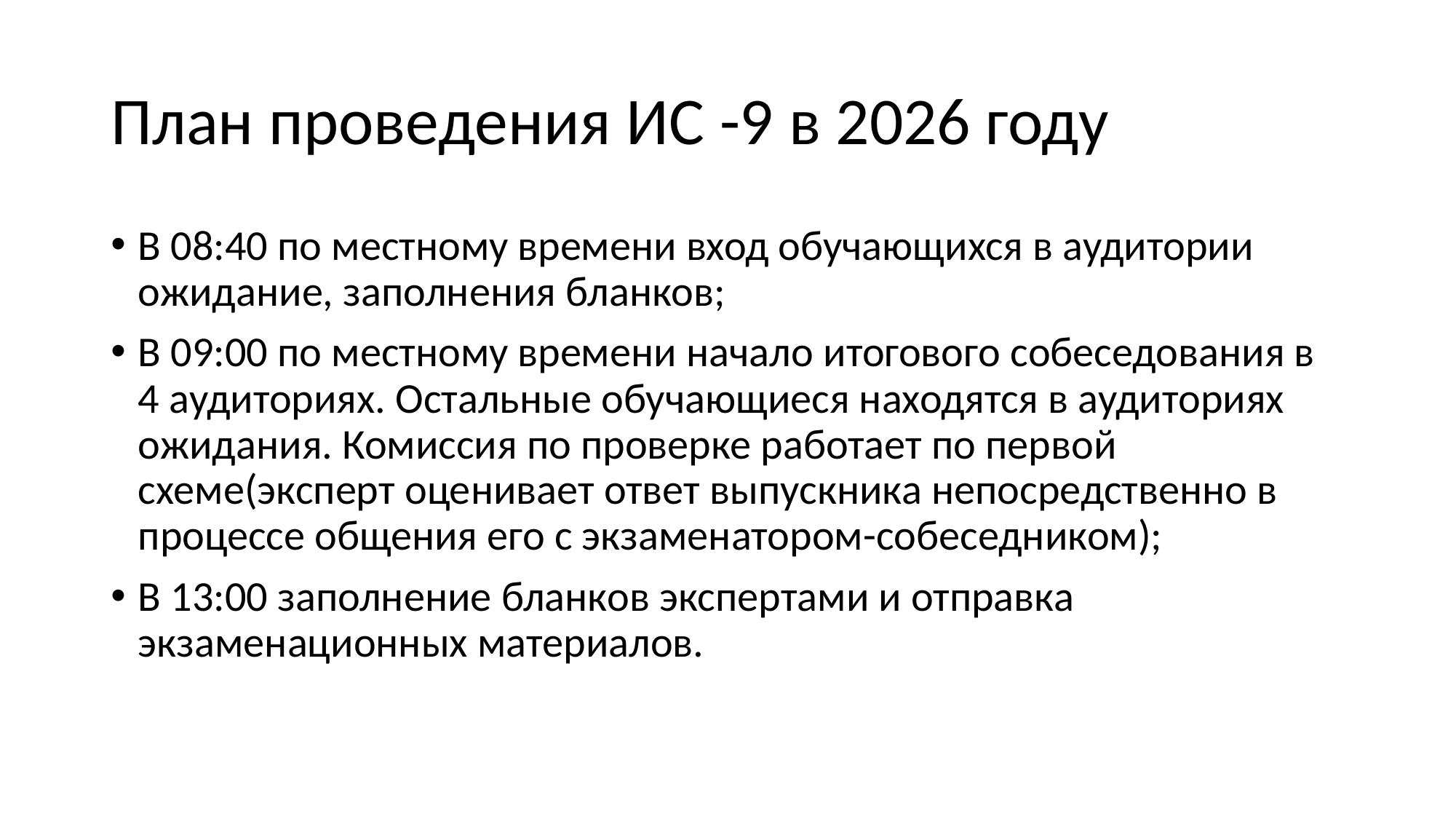

# План проведения ИС -9 в 2026 году
В 08:40 по местному времени вход обучающихся в аудитории ожидание, заполнения бланков;
В 09:00 по местному времени начало итогового собеседования в 4 аудиториях. Остальные обучающиеся находятся в аудиториях ожидания. Комиссия по проверке работает по первой схеме(эксперт оценивает ответ выпускника непосредственно в процессе общения его с экзаменатором-собеседником);
В 13:00 заполнение бланков экспертами и отправка экзаменационных материалов.